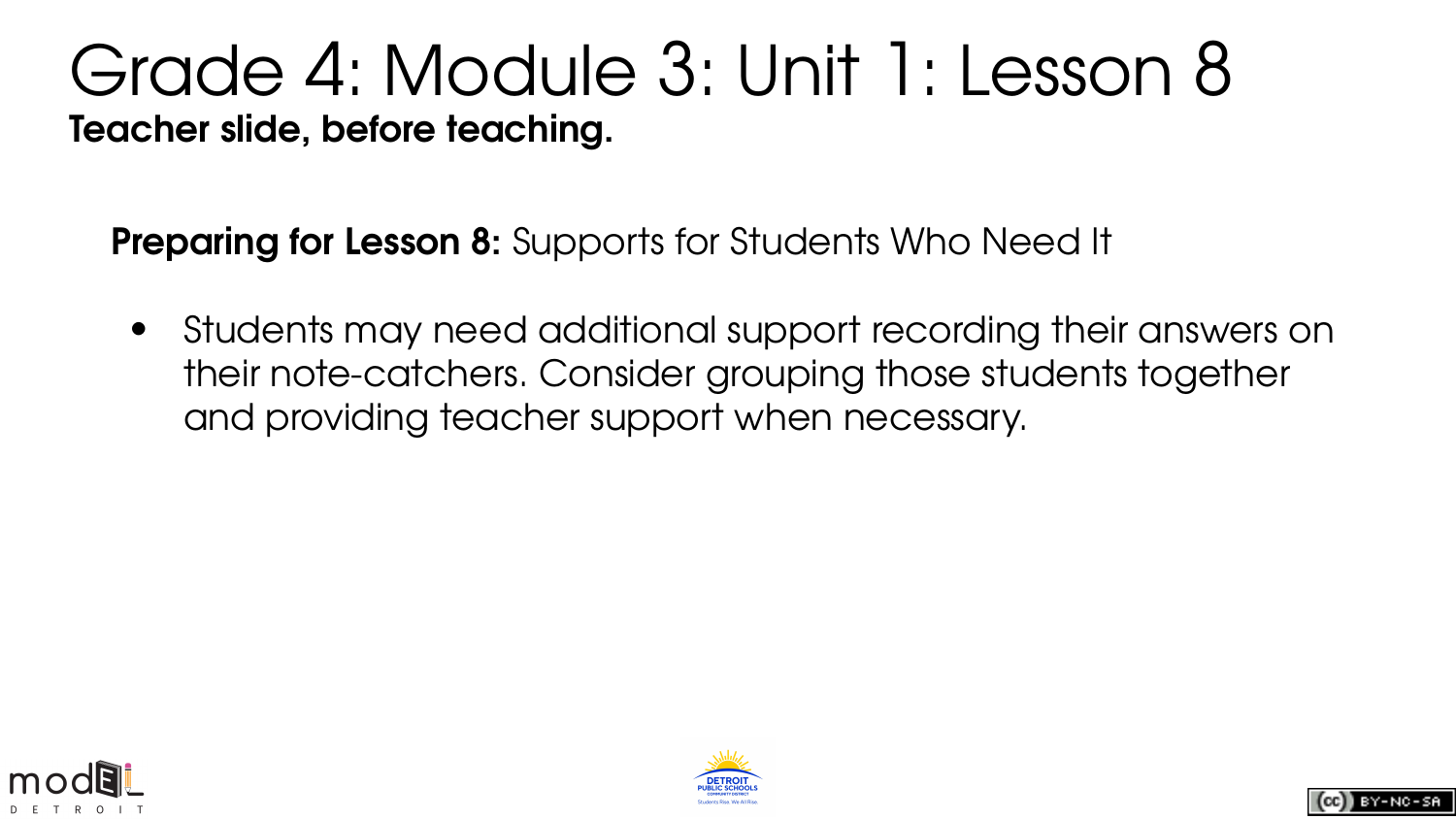

# Grade 4: Module 3: Unit 1: Lesson 8
Teacher slide, before teaching.

Preparing for Lesson 8: Supports for Students Who Need It

Students may need additional support recording their answers on their note-catchers. Consider grouping those students together and providing teacher support when necessary.